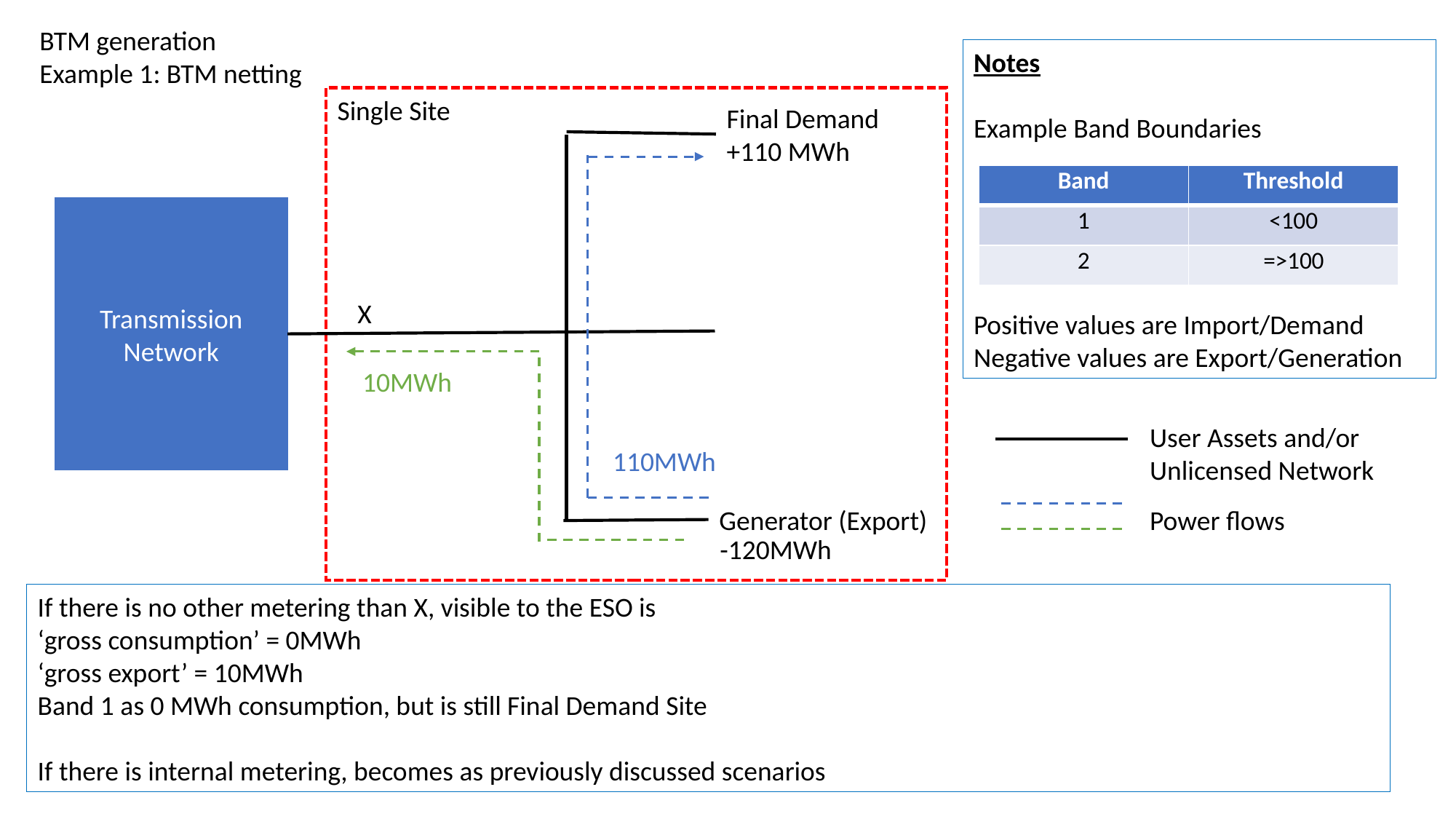

BTM generation
Example 1: BTM netting
Notes

Example Band Boundaries

Positive values are Import/Demand
Negative values are Export/Generation

Single Site
Final Demand
+110 MWh
| Band | Threshold |
| --- | --- |
| 1 | <100 |
| 2 | =>100 |

Transmission Network

X
10MWh
User Assets and/or Unlicensed Network
110MWh
Generator (Export)
Power flows
-120MWh
If there is no other metering than X, visible to the ESO is
‘gross consumption’ = 0MWh
‘gross export’ = 10MWh
Band 1 as 0 MWh consumption, but is still Final Demand Site

If there is internal metering, becomes as previously discussed scenarios